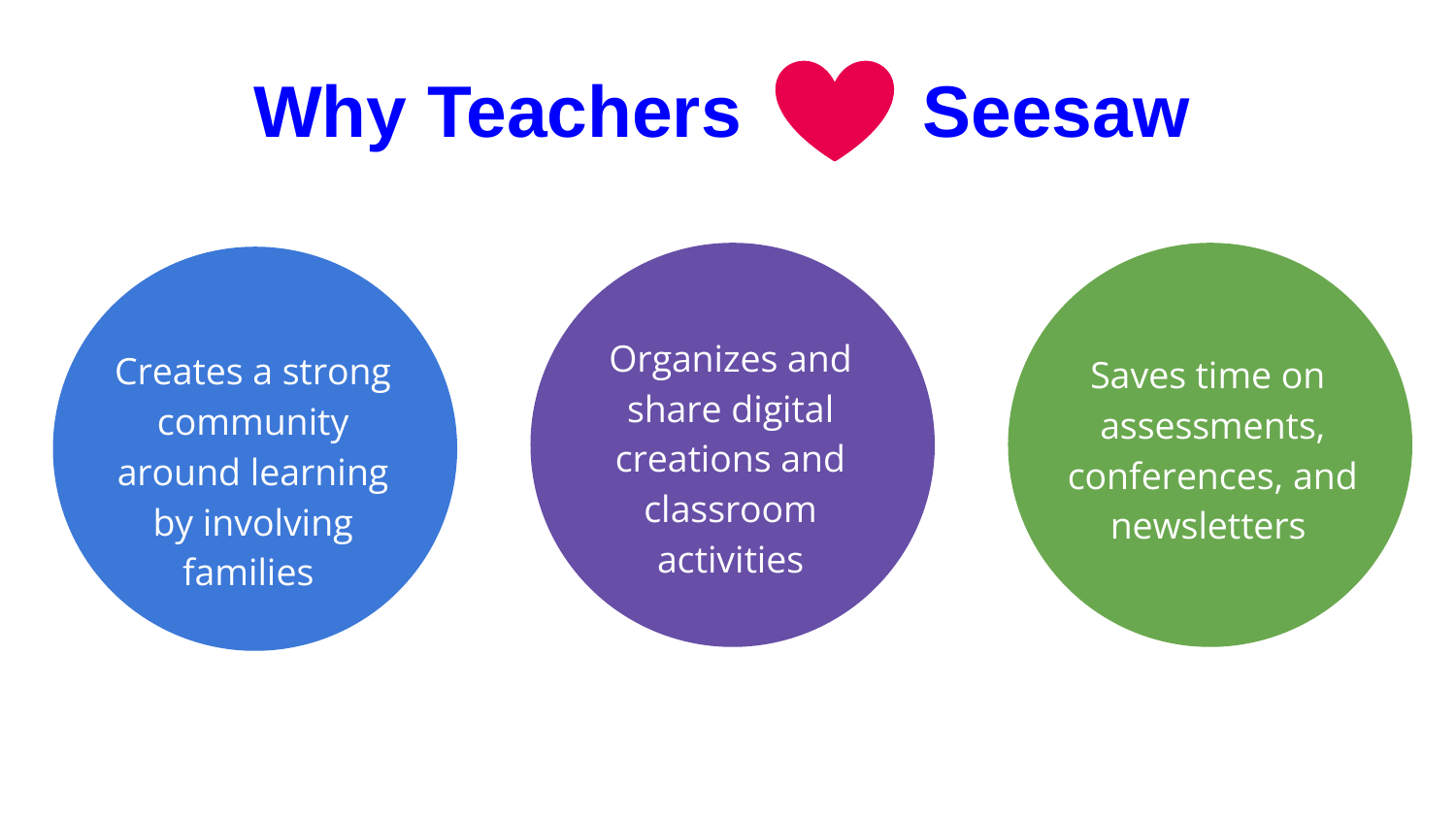

Why Teachers         Seesaw

Organizes and share digital creations and classroom activities
Creates a strong community around learning by involving families

Saves time on
assessments, conferences, and newsletters